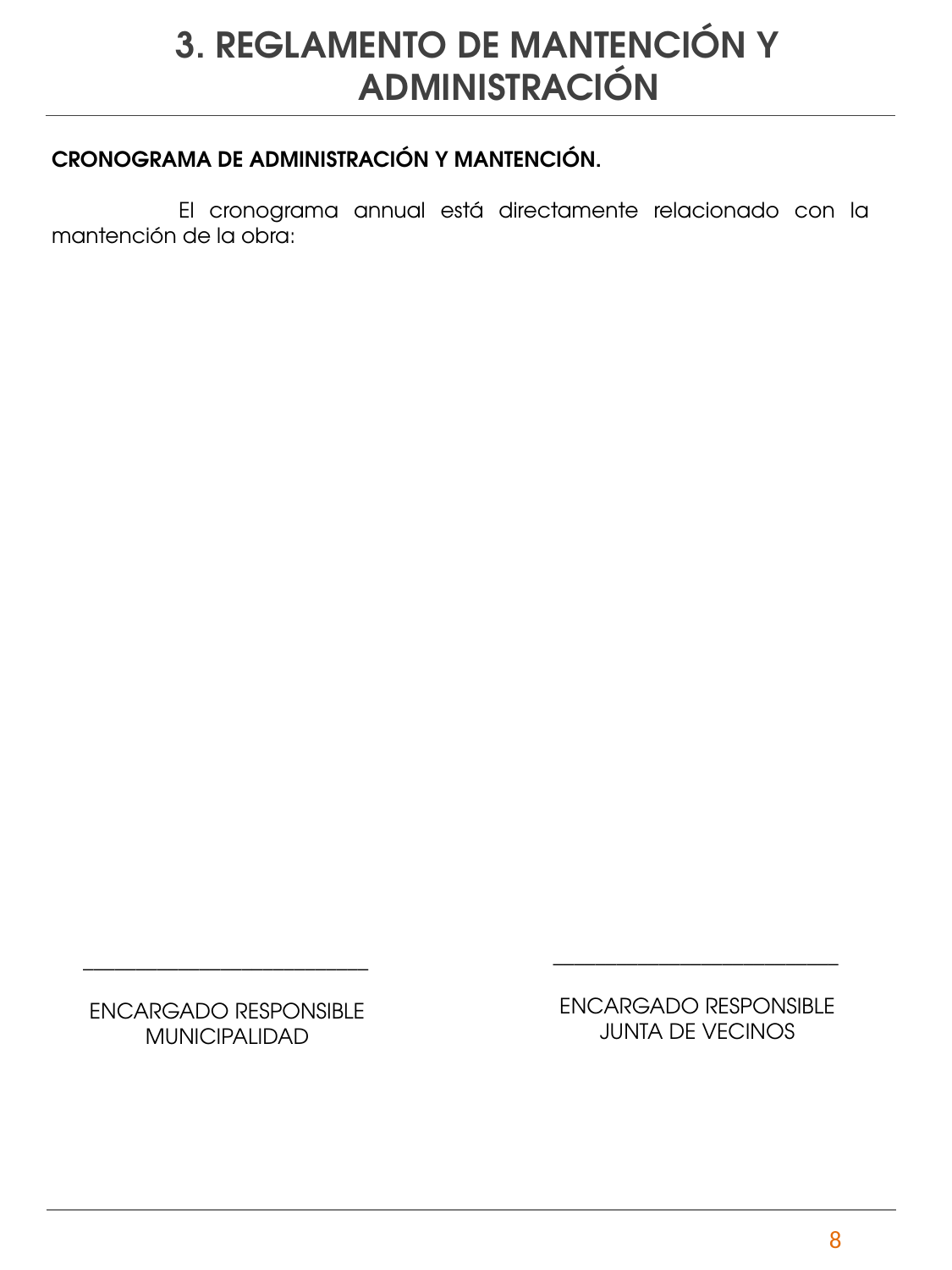

3. REGLAMENTO DE MANTENCIÓN Y ADMINISTRACIÓN

CRONOGRAMA DE ADMINISTRACIÓN Y MANTENCIÓN.

	El cronograma annual está directamente relacionado con la mantención de la obra:

___________________________

ENCARGADO RESPONSIBLE
JUNTA DE VECINOS

___________________________

ENCARGADO RESPONSIBLE
MUNICIPALIDAD

8